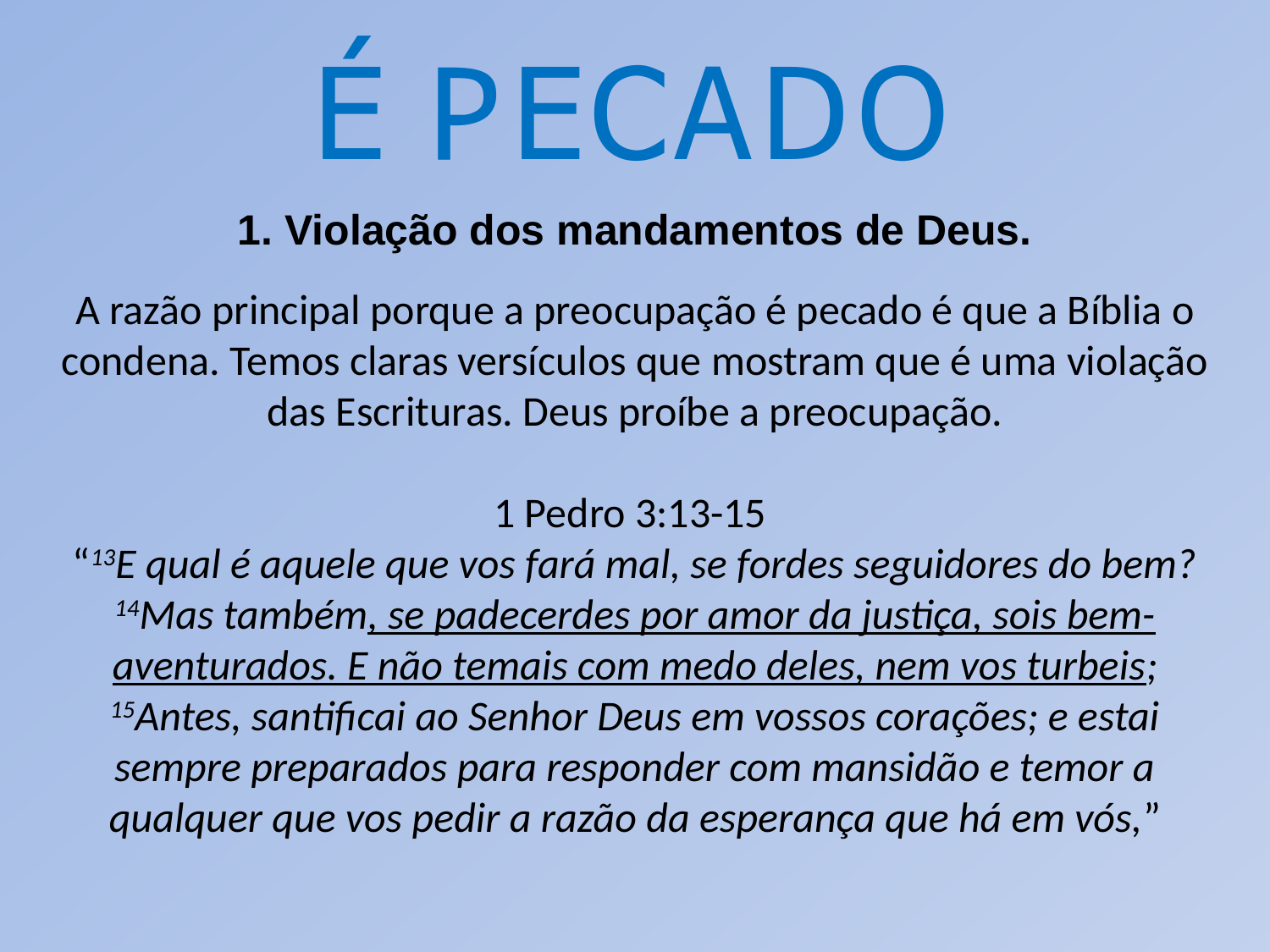

É PECADO

1. Violação dos mandamentos de Deus.

A razão principal porque a preocupação é pecado é que a Bíblia o condena. Temos claras versículos que mostram que é uma violação das Escrituras. Deus proíbe a preocupação.

1 Pedro 3:13-15
“13E qual é aquele que vos fará mal, se fordes seguidores do bem? 14Mas também, se padecerdes por amor da justiça, sois bem-aventurados. E não temais com medo deles, nem vos turbeis; 15Antes, santificai ao Senhor Deus em vossos corações; e estai sempre preparados para responder com mansidão e temor a qualquer que vos pedir a razão da esperança que há em vós,”